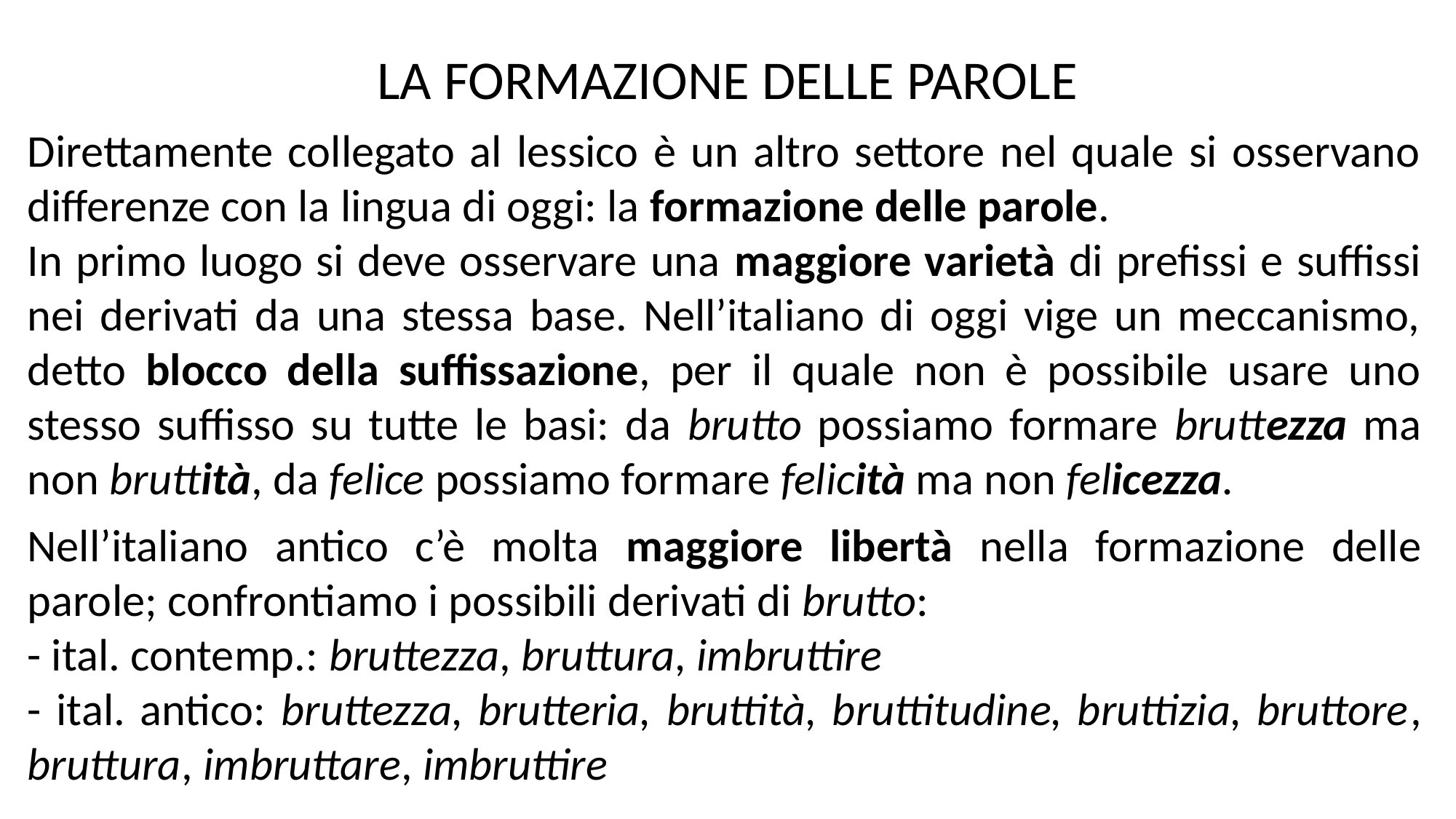

LA FORMAZIONE DELLE PAROLE
Direttamente collegato al lessico è un altro settore nel quale si osservano differenze con la lingua di oggi: la formazione delle parole.
In primo luogo si deve osservare una maggiore varietà di prefissi e suffissi nei derivati da una stessa base. Nell’italiano di oggi vige un meccanismo, detto blocco della suffissazione, per il quale non è possibile usare uno stesso suffisso su tutte le basi: da brutto possiamo formare bruttezza ma non bruttità, da felice possiamo formare felicità ma non felicezza.
Nell’italiano antico c’è molta maggiore libertà nella formazione delle parole; confrontiamo i possibili derivati di brutto:
- ital. contemp.: bruttezza, bruttura, imbruttire
- ital. antico: bruttezza, brutteria, bruttità, bruttitudine, bruttizia, bruttore, bruttura, imbruttare, imbruttire